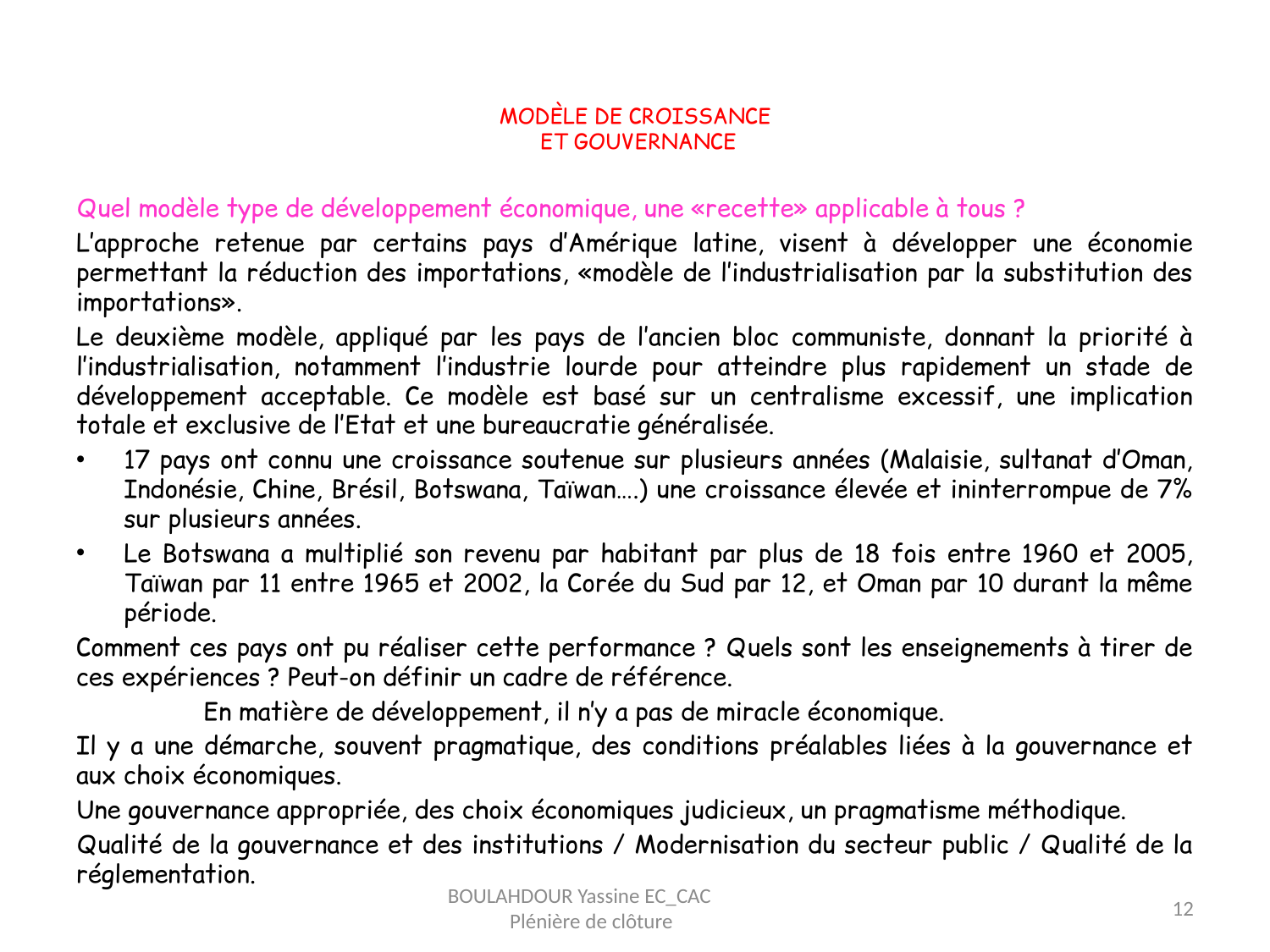

# Modèle de croissance et GOUvERnance
Quel modèle type de développement économique, une «recette» applicable à tous ?
L’approche retenue par certains pays d’Amérique latine, visent à développer une économie permettant la réduction des importations, «modèle de l’industrialisation par la substitution des importations».
Le deuxième modèle, appliqué par les pays de l’ancien bloc communiste, donnant la priorité à l’industrialisation, notamment l’industrie lourde pour atteindre plus rapidement un stade de développement acceptable. Ce modèle est basé sur un centralisme excessif, une implication totale et exclusive de l’Etat et une bureaucratie généralisée.
17 pays ont connu une croissance soutenue sur plusieurs années (Malaisie, sultanat d’Oman, Indonésie, Chine, Brésil, Botswana, Taïwan….) une croissance élevée et ininterrompue de 7% sur plusieurs années.
Le Botswana a multiplié son revenu par habitant par plus de 18 fois entre 1960 et 2005, Taïwan par 11 entre 1965 et 2002, la Corée du Sud par 12, et Oman par 10 durant la même période.
Comment ces pays ont pu réaliser cette performance ? Quels sont les enseignements à tirer de ces expériences ? Peut-on définir un cadre de référence.
	En matière de développement, il n’y a pas de miracle économique.
Il y a une démarche, souvent pragmatique, des conditions préalables liées à la gouvernance et aux choix économiques.
Une gouvernance appropriée, des choix économiques judicieux, un pragmatisme méthodique.
Qualité de la gouvernance et des institutions / Modernisation du secteur public / Qualité de la réglementation.

BOULAHDOUR Yassine EC_CAC          Plénière de clôture
12